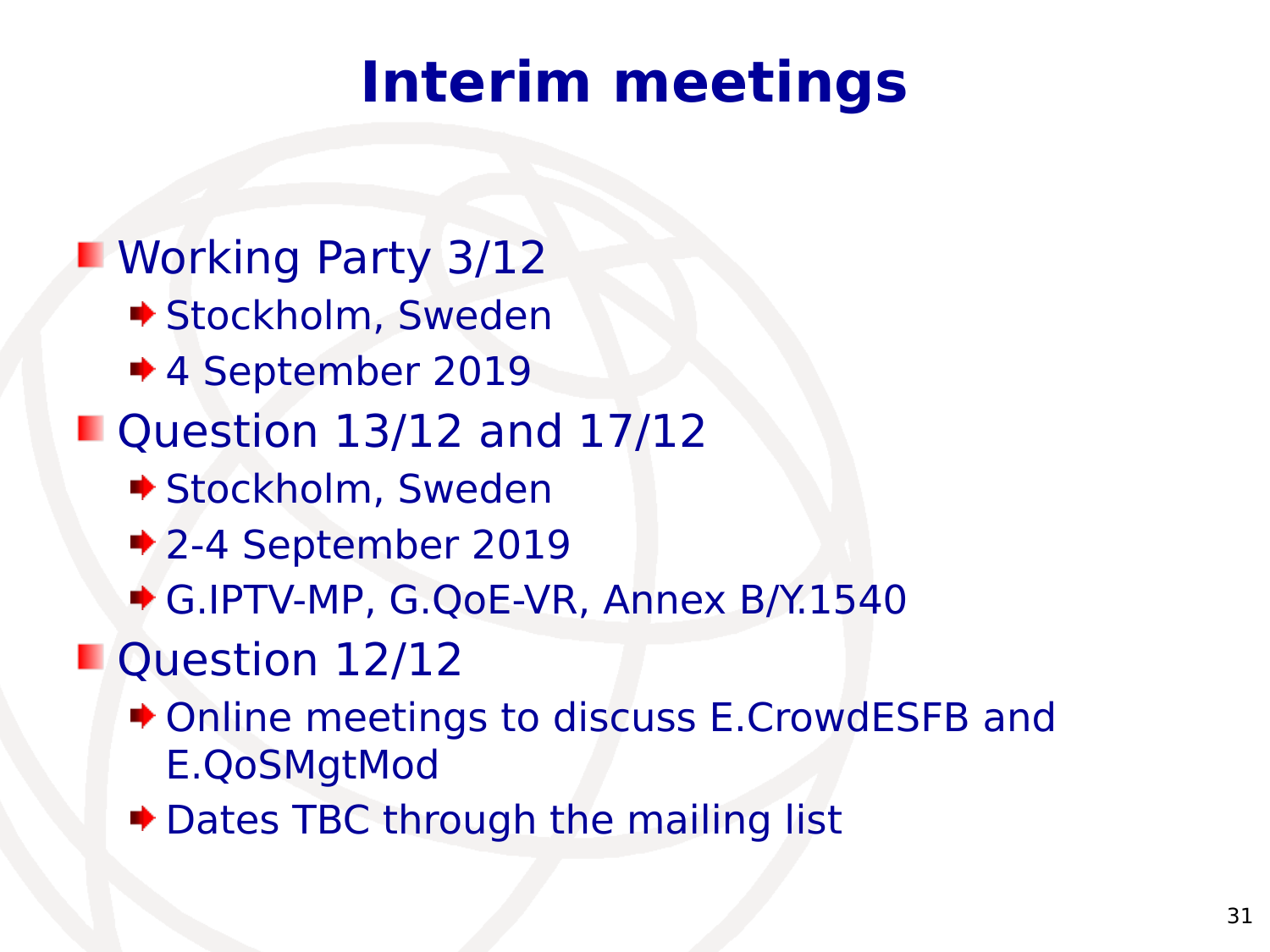

# Interim meetings
Working Party 3/12
Stockholm, Sweden
4 September 2019
Question 13/12 and 17/12
Stockholm, Sweden
2-4 September 2019
G.IPTV-MP, G.QoE-VR, Annex B/Y.1540
Question 12/12
Online meetings to discuss E.CrowdESFB and E.QoSMgtMod
Dates TBC through the mailing list

31